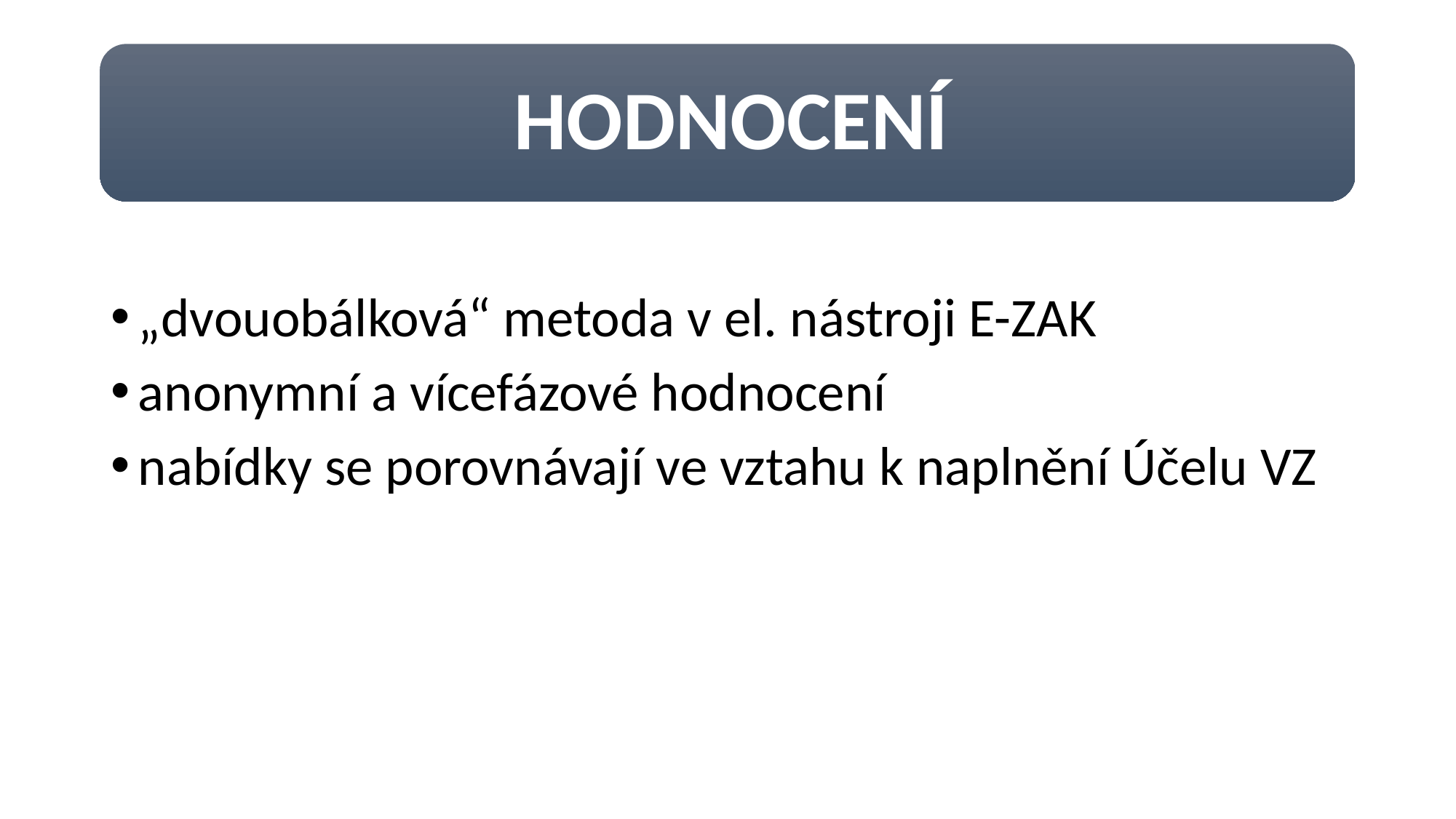

HODNOCENÍ

„dvouobálková“ metoda v el. nástroji E-ZAK
anonymní a vícefázové hodnocení
nabídky se porovnávají ve vztahu k naplnění Účelu VZ